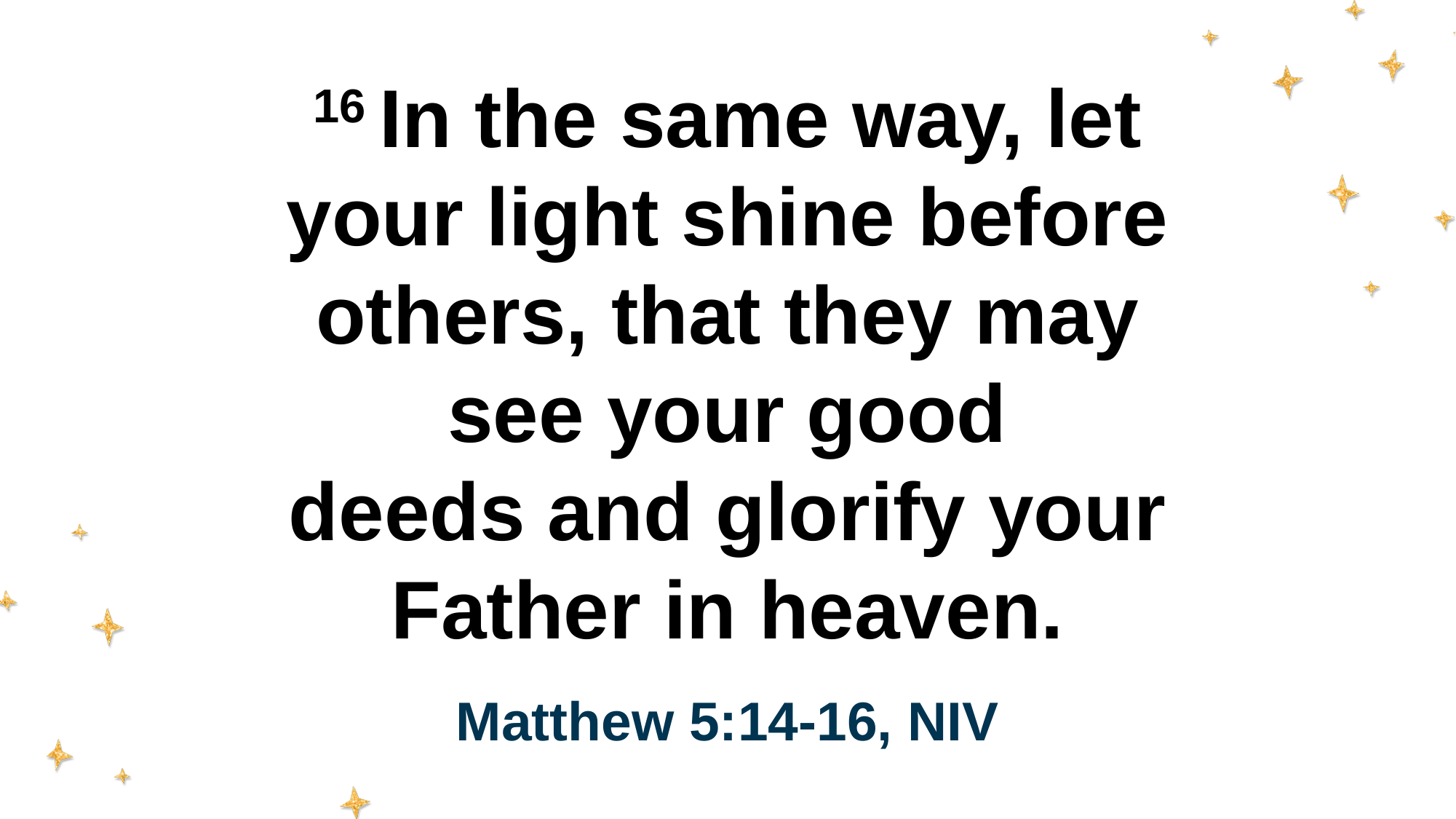

# 16 In the same way, let your light shine before others, that they may see your good deeds and glorify your Father in heaven.
Matthew 5:14-16, NIV